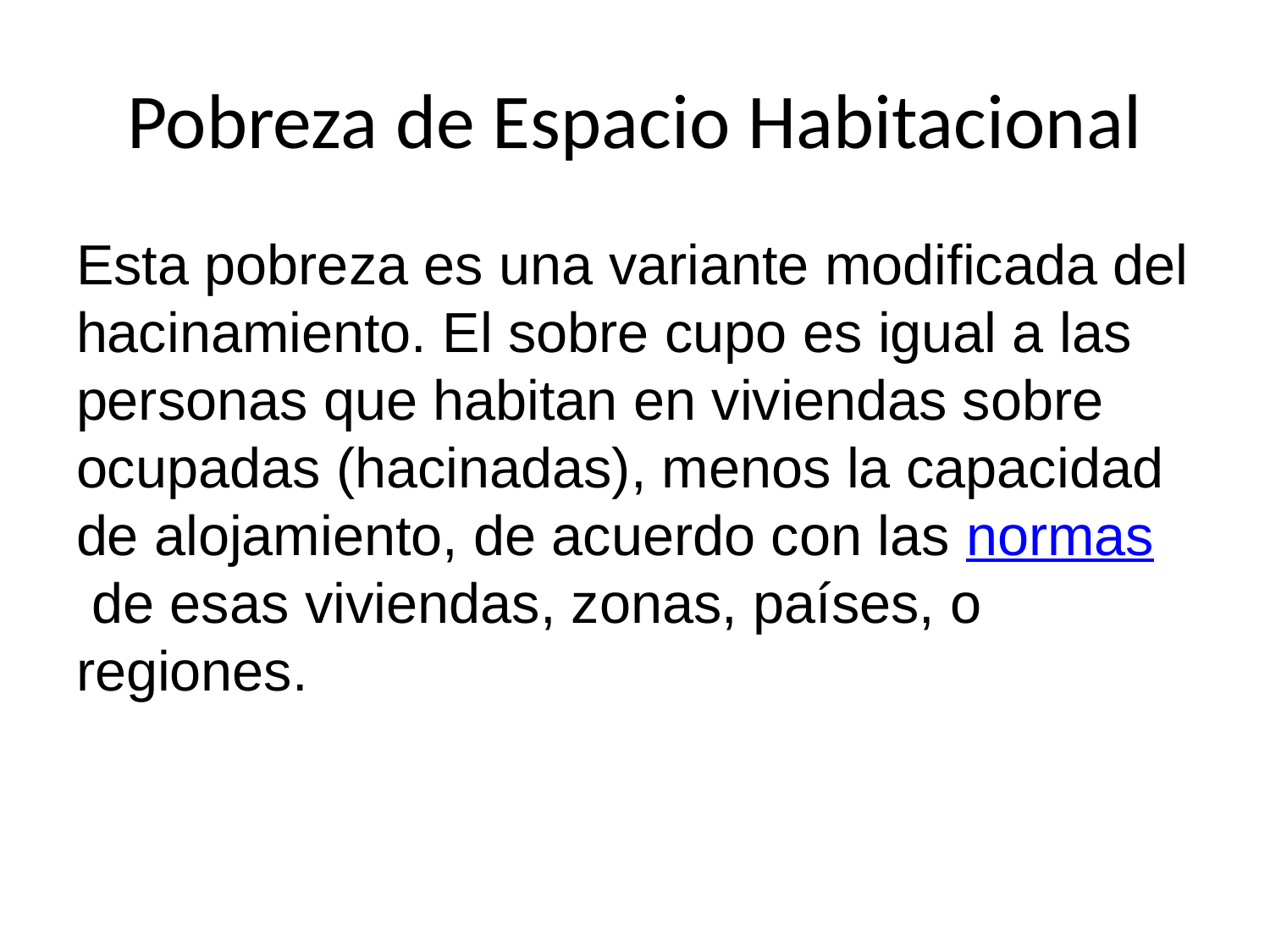

# Pobreza de Espacio Habitacional
Esta pobreza es una variante modificada del hacinamiento. El sobre cupo es igual a las personas que habitan en viviendas sobre ocupadas (hacinadas), menos la capacidad de alojamiento, de acuerdo con las normas de esas viviendas, zonas, países, o regiones.